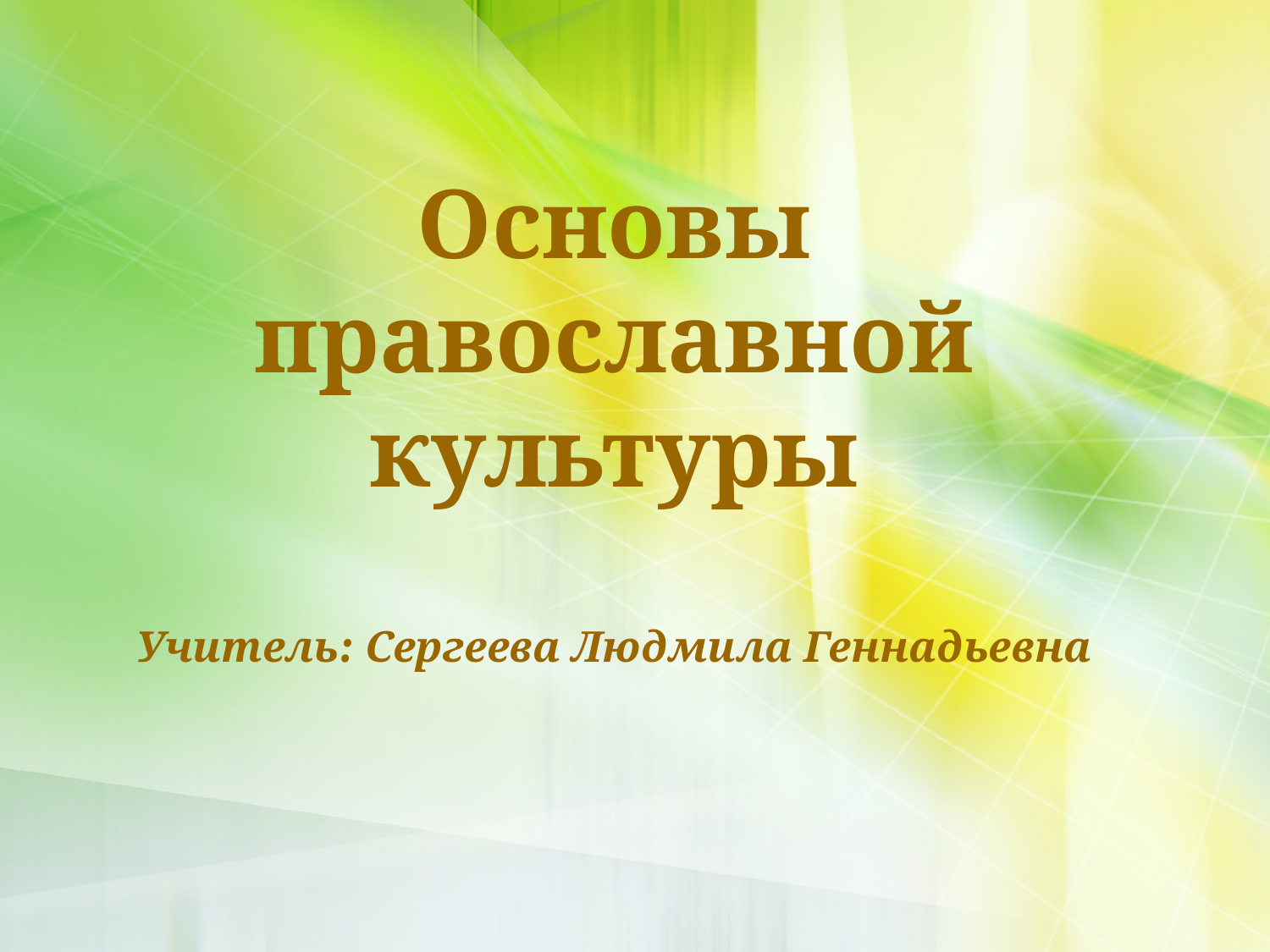

# Основы православной культуры Учитель: Сергеева Людмила Геннадьевна